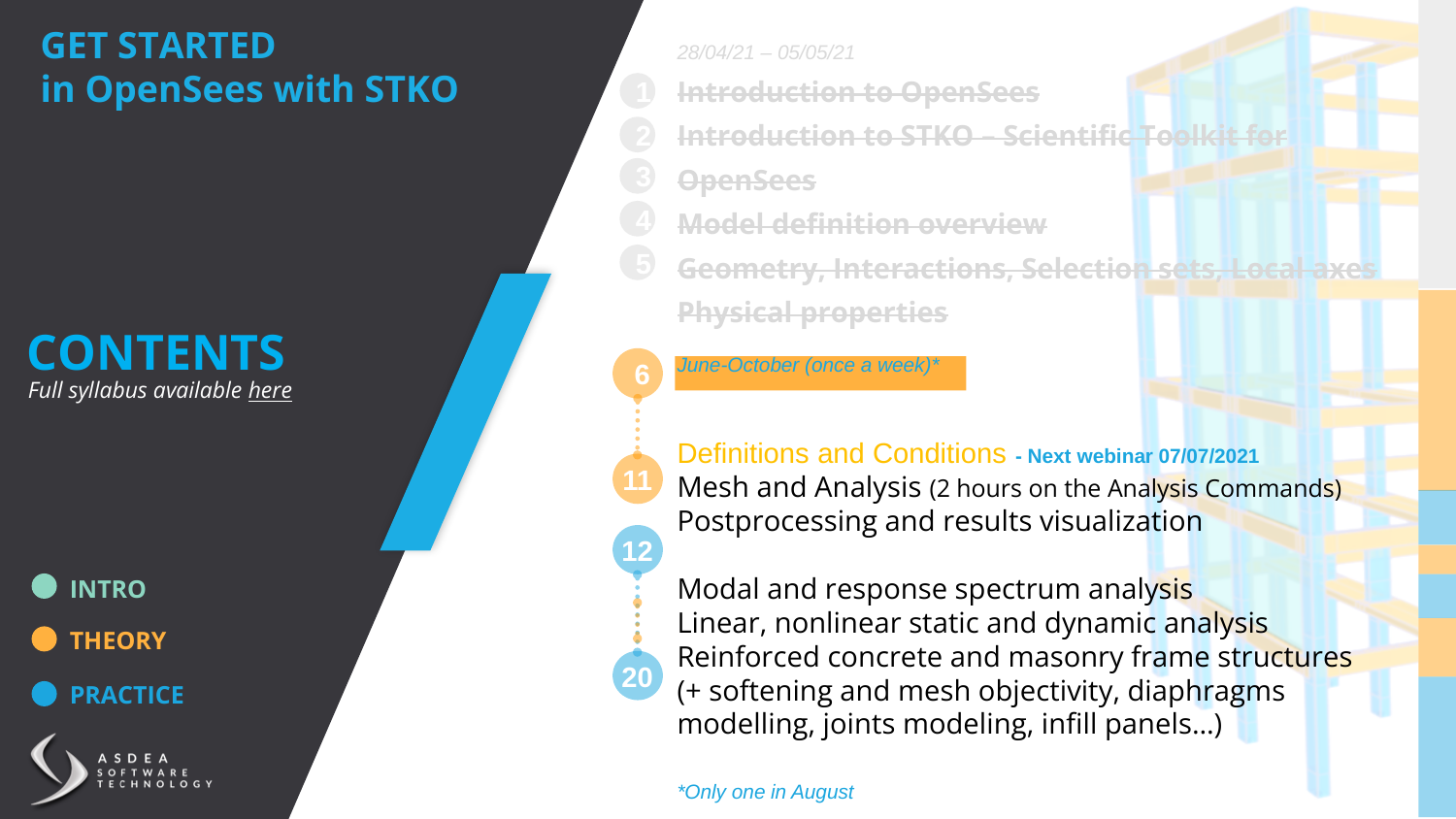

GET STARTED
in OpenSees with STKO
28/04/21 – 05/05/21
Introduction to OpenSees
Introduction to STKO – Scientific Toolkit for OpenSees
Model definition overview
Geometry, Interactions, Selection sets, Local axes
Physical properties
June-October (once a week)*
Element properties
Definitions and Conditions - Next webinar 07/07/2021
Mesh and Analysis (2 hours on the Analysis Commands)
Postprocessing and results visualization

Modal and response spectrum analysis
Linear, nonlinear static and dynamic analysis
Reinforced concrete and masonry frame structures
(+ softening and mesh objectivity, diaphragms modelling, joints modeling, infill panels…)

1
2
3
4
5

CONTENTS
6

Full syllabus available here

11

12

INTRO

THEORY

20
PRACTICE

*Only one in August